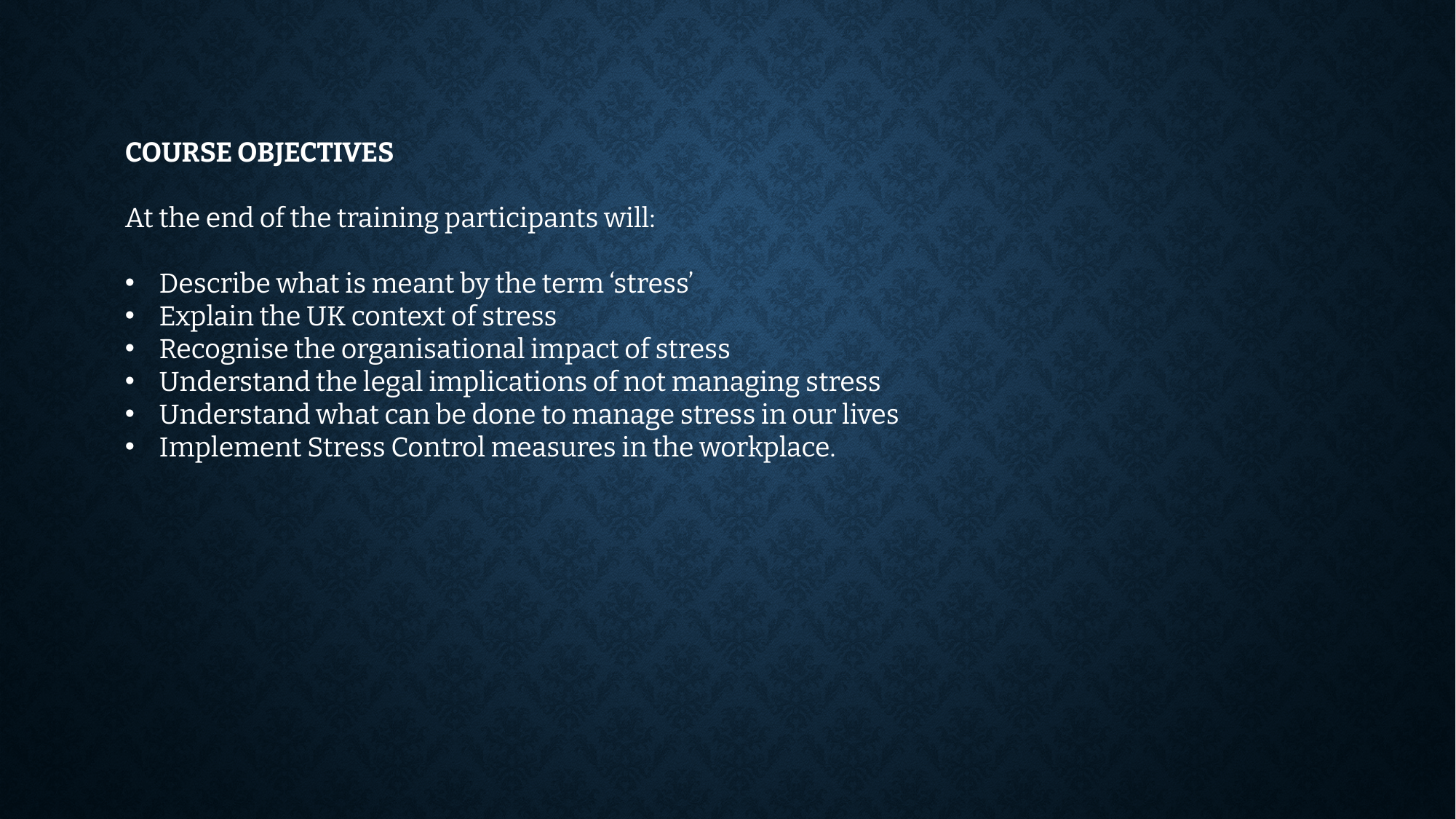

COURSE OBJECTIVES

At the end of the training participants will:

Describe what is meant by the term ‘stress’
Explain the UK context of stress
Recognise the organisational impact of stress
Understand the legal implications of not managing stress
Understand what can be done to manage stress in our lives
Implement Stress Control measures in the workplace.